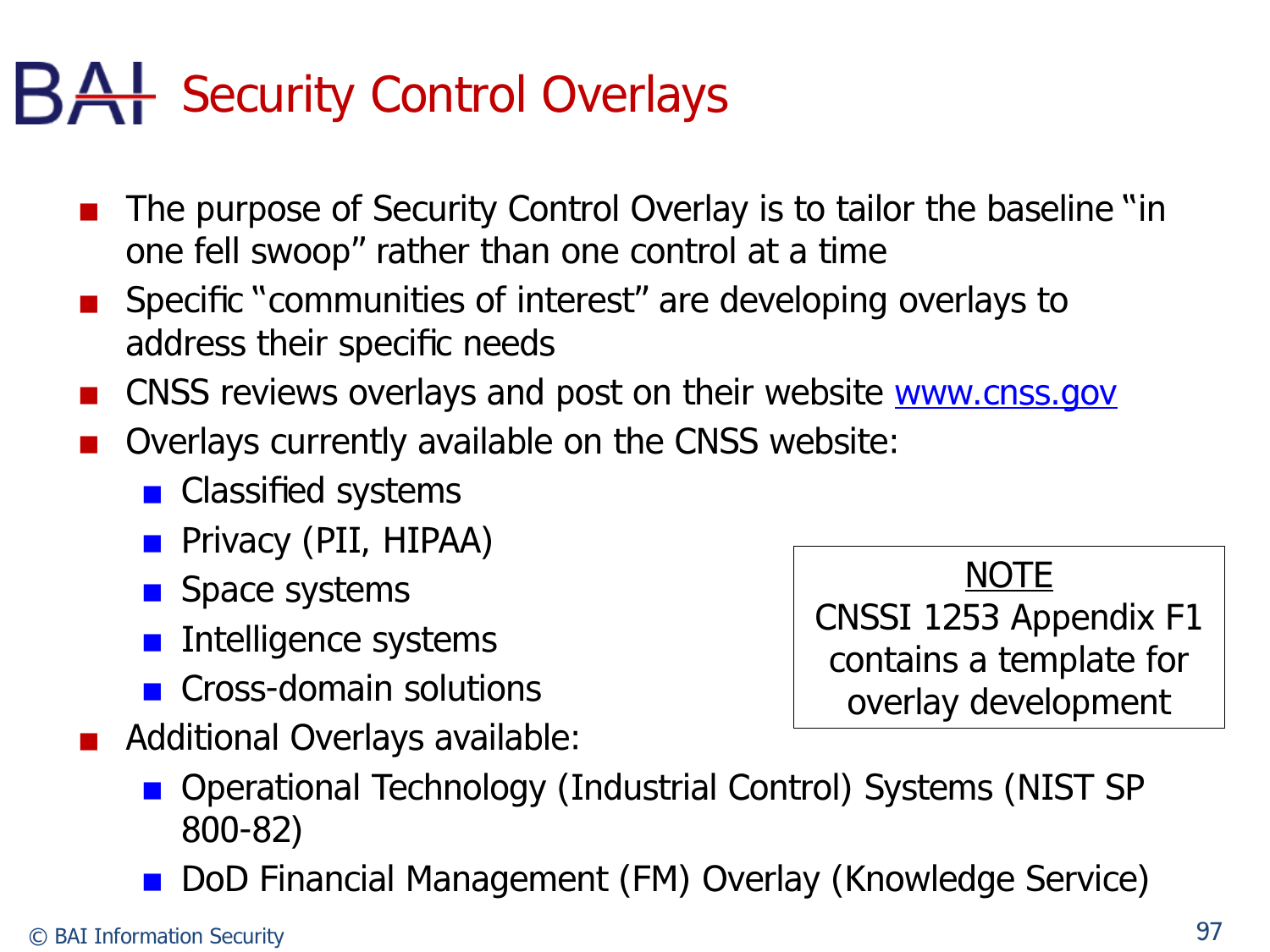

# Security Control Overlays
The purpose of Security Control Overlay is to tailor the baseline “in one fell swoop” rather than one control at a time
Specific “communities of interest” are developing overlays to address their specific needs
CNSS reviews overlays and post on their website www.cnss.gov
Overlays currently available on the CNSS website:
Classified systems
Privacy (PII, HIPAA)
Space systems
Intelligence systems
Cross-domain solutions
Additional Overlays available:
Operational Technology (Industrial Control) Systems (NIST SP 800-82)
DoD Financial Management (FM) Overlay (Knowledge Service)

NOTE
CNSSI 1253 Appendix F1 contains a template for overlay development